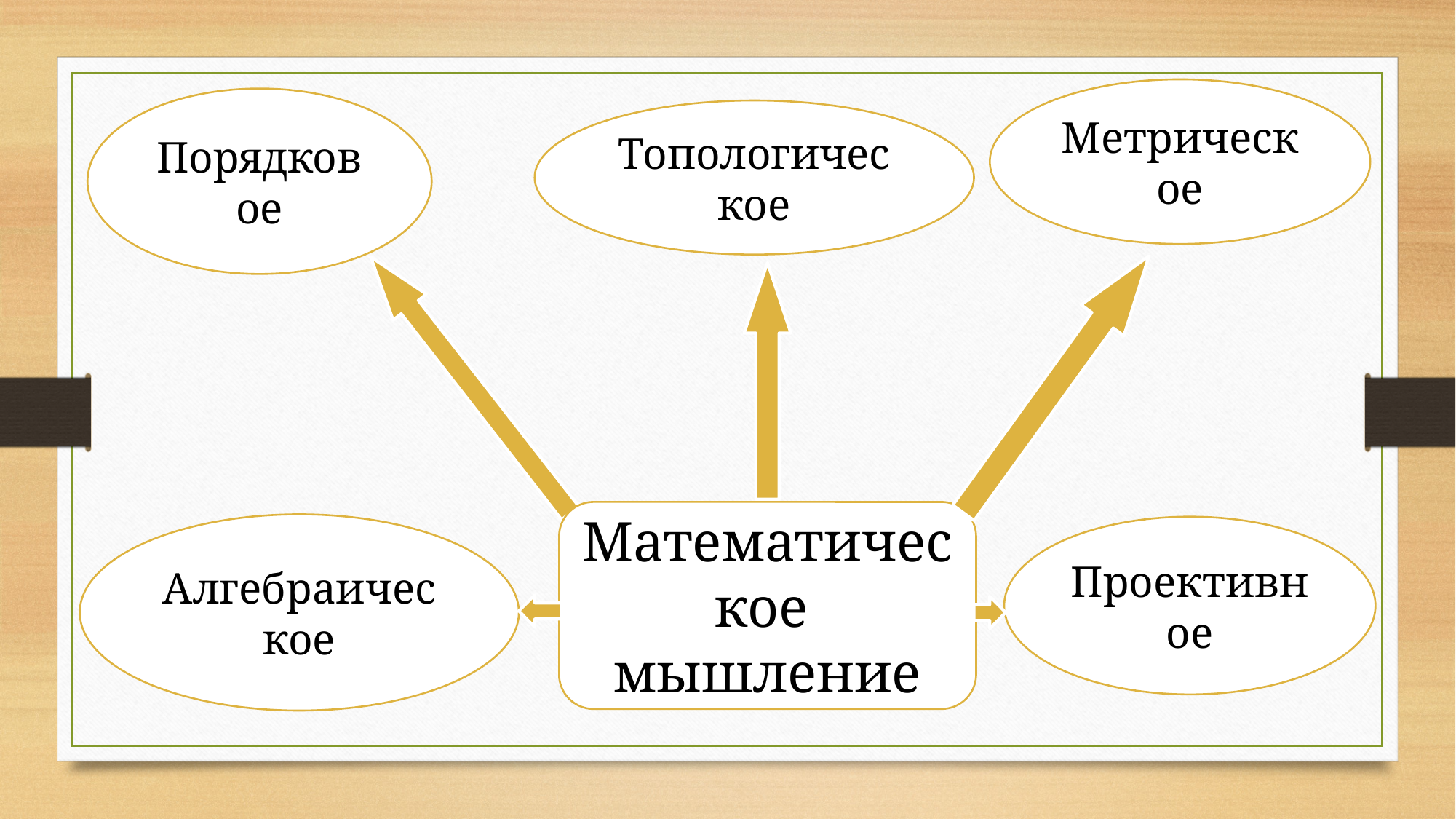

Метрическое
Порядковое
Топологическое

Математическое
мышление
Алгебраическое
Проективное